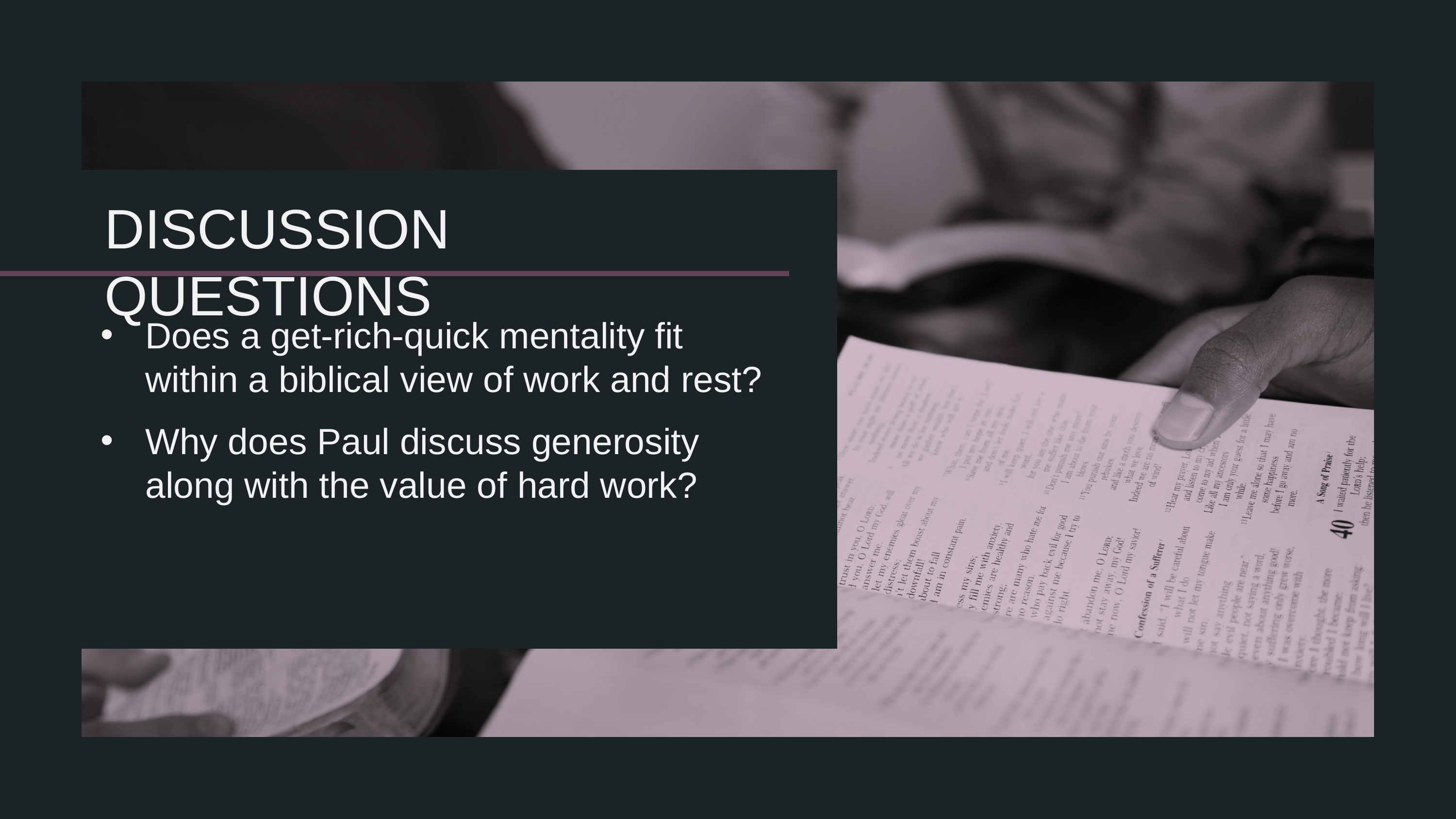

Does a get-rich-quick mentality fit within a biblical view of work and rest?
Why does Paul discuss generosity along with the value of hard work?